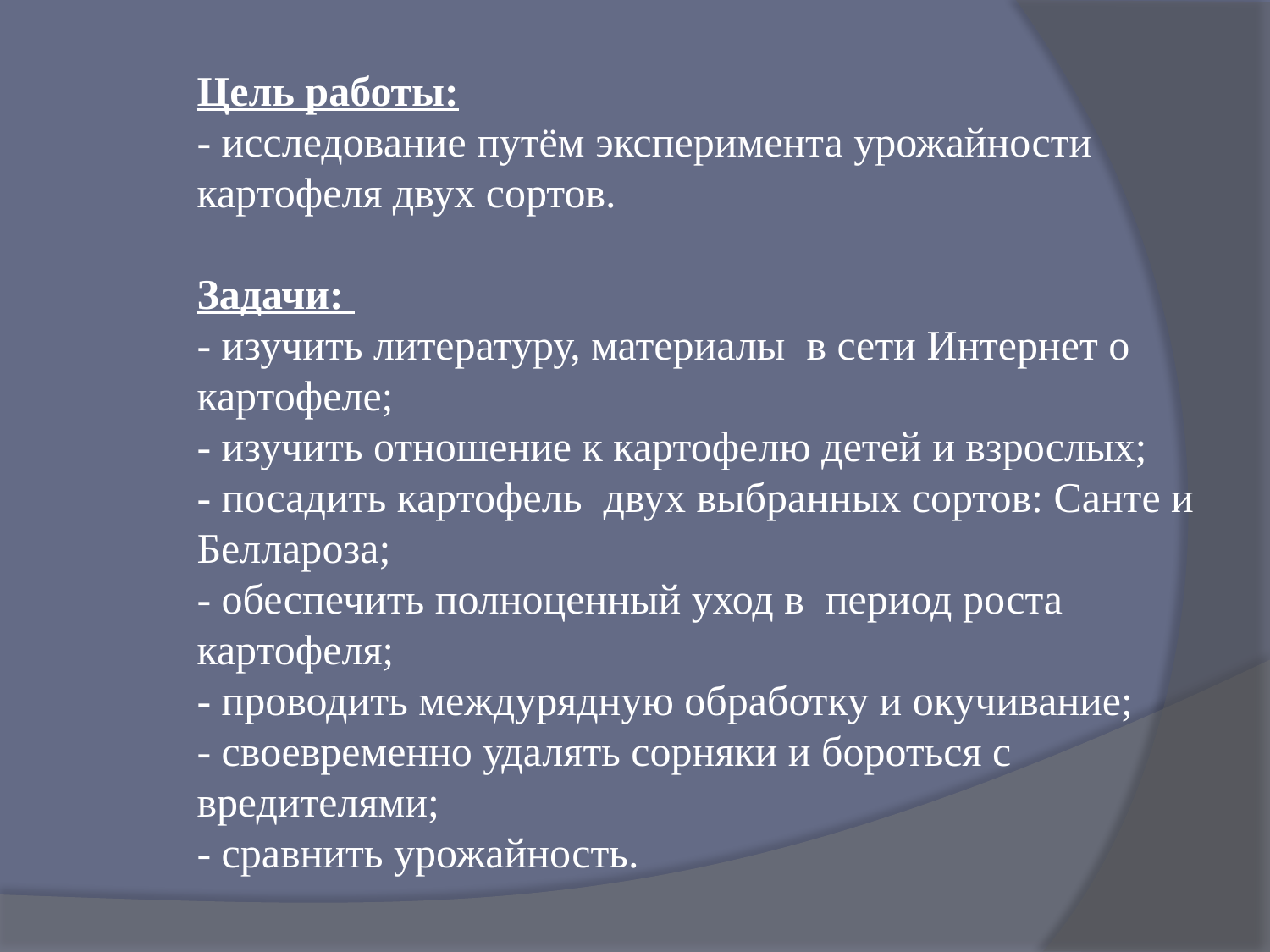

# Цель работы: - исследование путём эксперимента урожайности   картофеля двух сортов. Задачи: - изучить литературу, материалы  в сети Интернет о картофеле; - изучить отношение к картофелю детей и взрослых; - посадить картофель  двух выбранных сортов: Санте и Беллароза; - обеспечить полноценный уход в  период роста картофеля; - проводить междурядную обработку и окучивание; - своевременно удалять сорняки и бороться с вредителями; - сравнить урожайность.